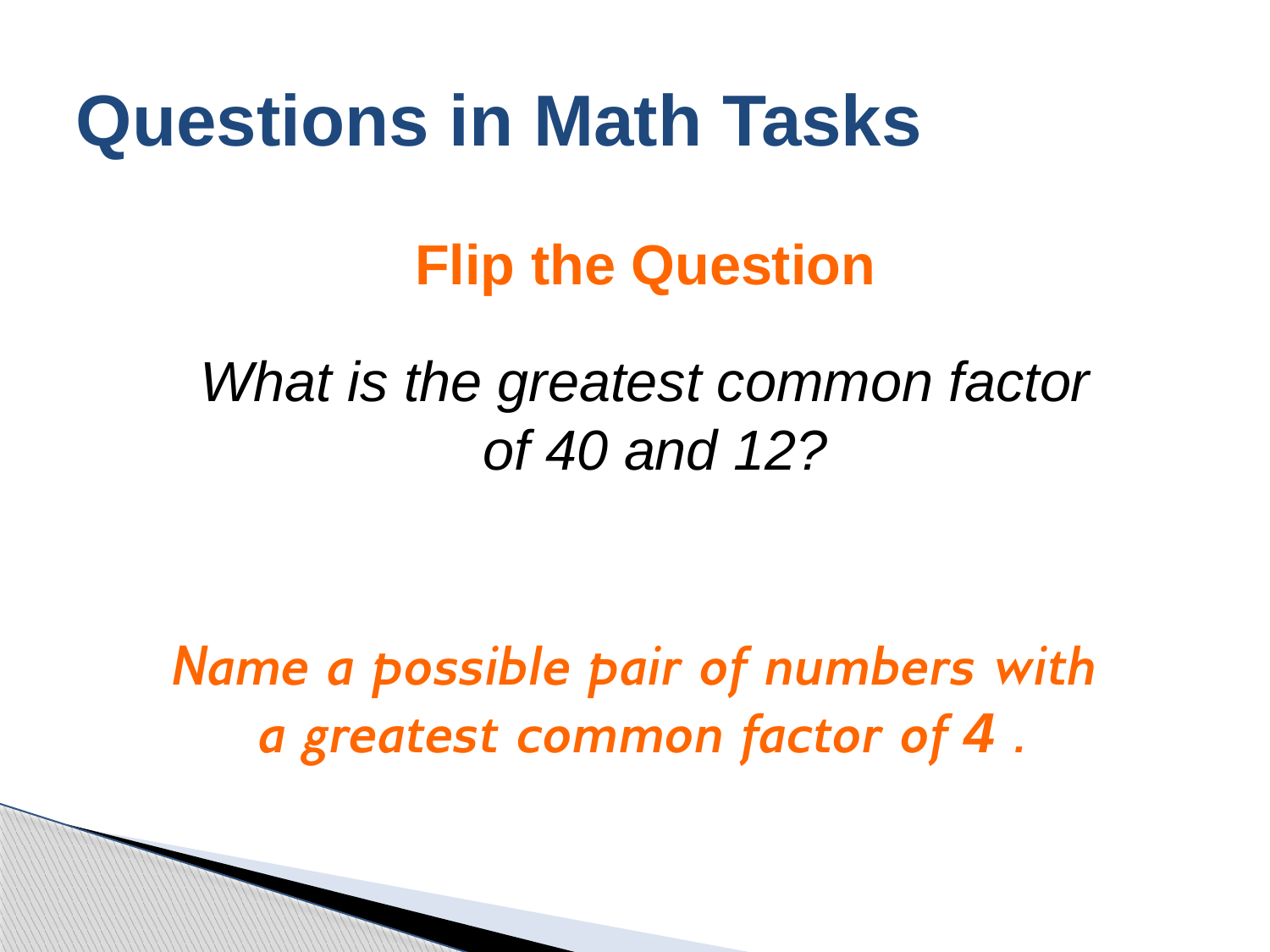

# Questions in Math Tasks
Flip the Question
What is the greatest common factor
of 40 and 12?
Name a possible pair of numbers with
 a greatest common factor of 4 .